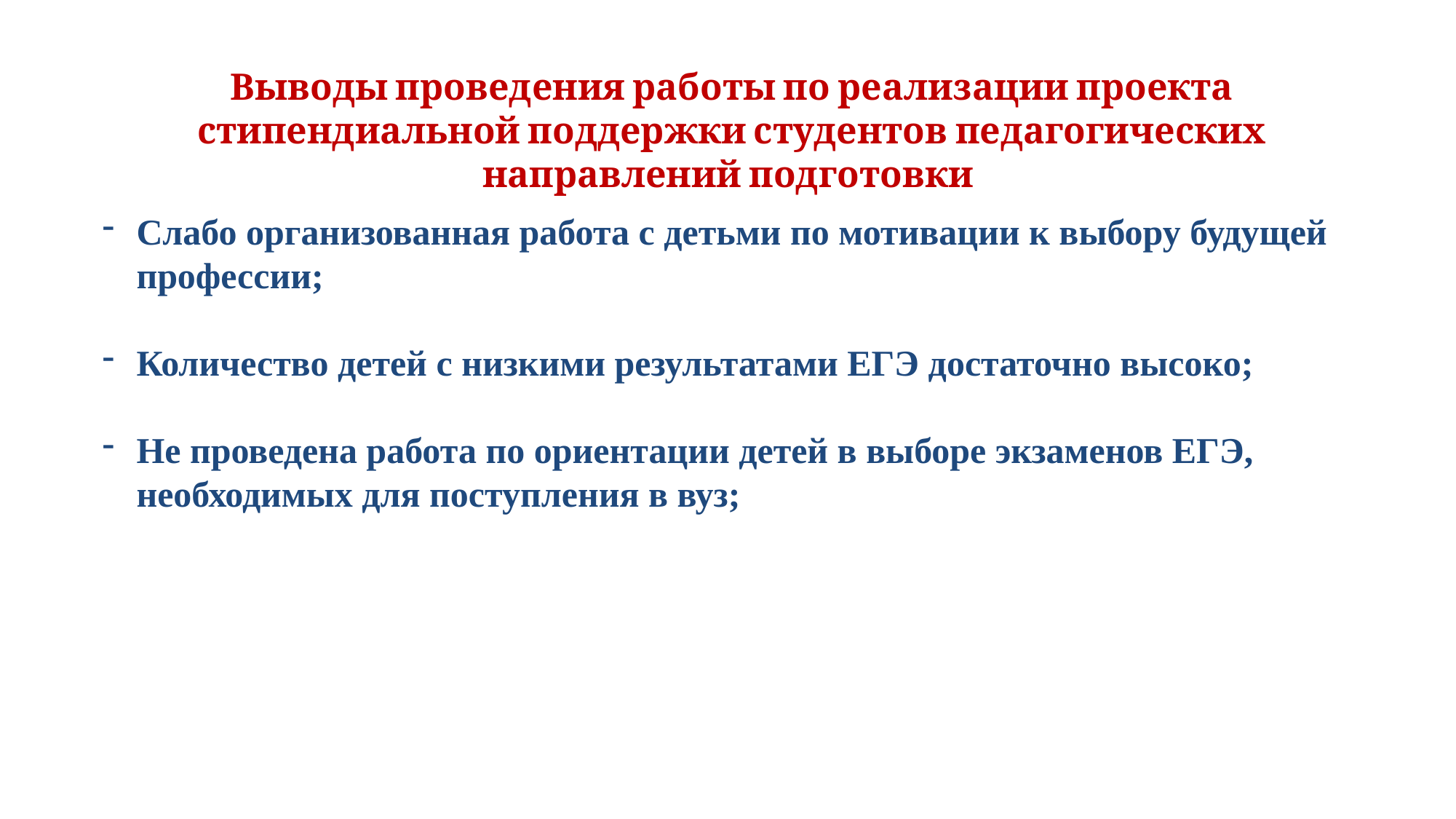

Выводы проведения работы по реализации проекта стипендиальной поддержки студентов педагогических направлений подготовки

Слабо организованная работа с детьми по мотивации к выбору будущей профессии;

Количество детей с низкими результатами ЕГЭ достаточно высоко;

Не проведена работа по ориентации детей в выборе экзаменов ЕГЭ, необходимых для поступления в вуз;